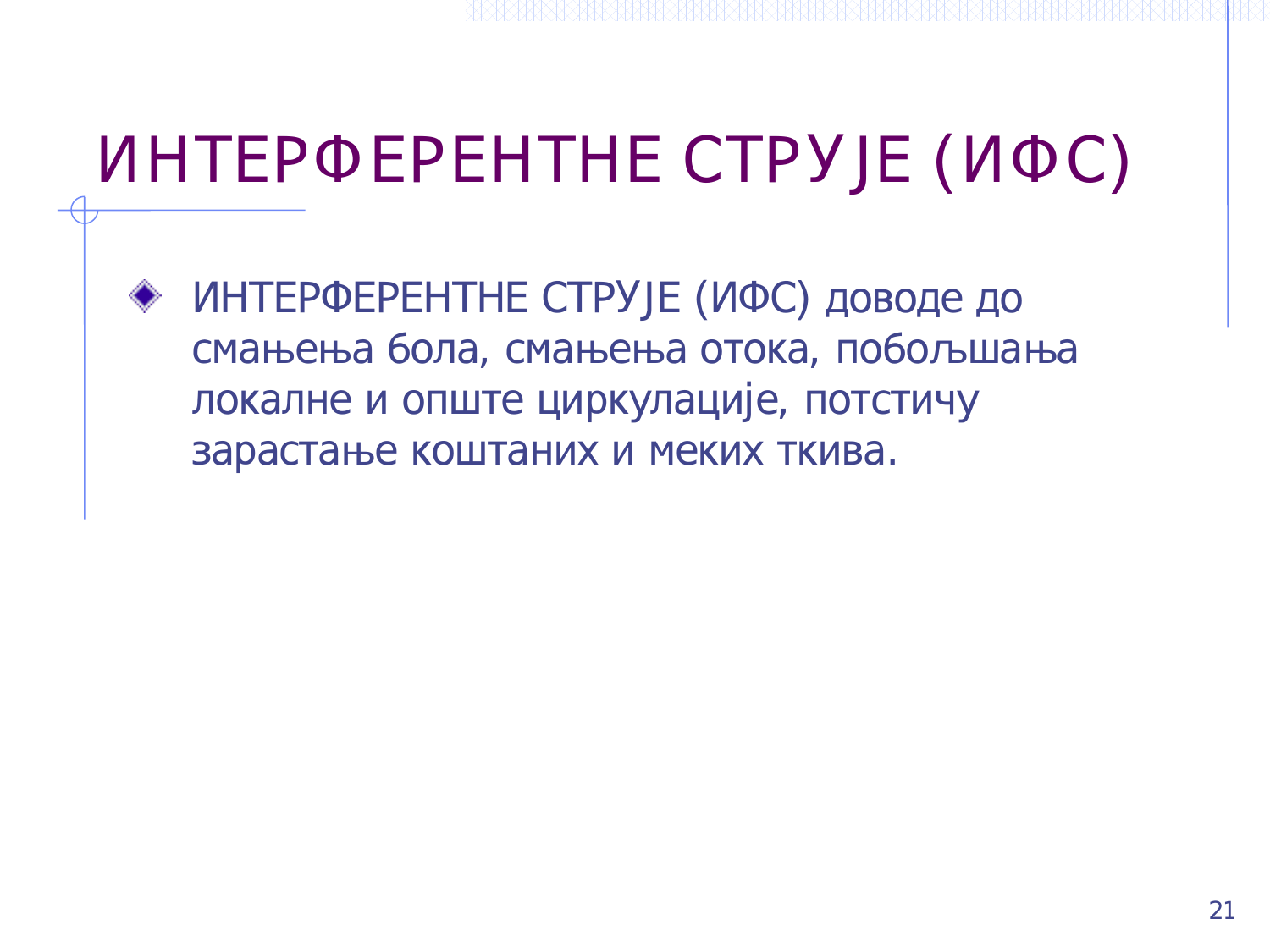

# ИНТЕРФЕРЕНТНЕ СТРУЈЕ (ИФС)
ИНТЕРФЕРЕНТНЕ СТРУЈЕ (ИФС) доводе до смањења бола, смањења отока, побољшања локалне и опште циркулације, потстичу зарастање коштаних и меких ткива.
21